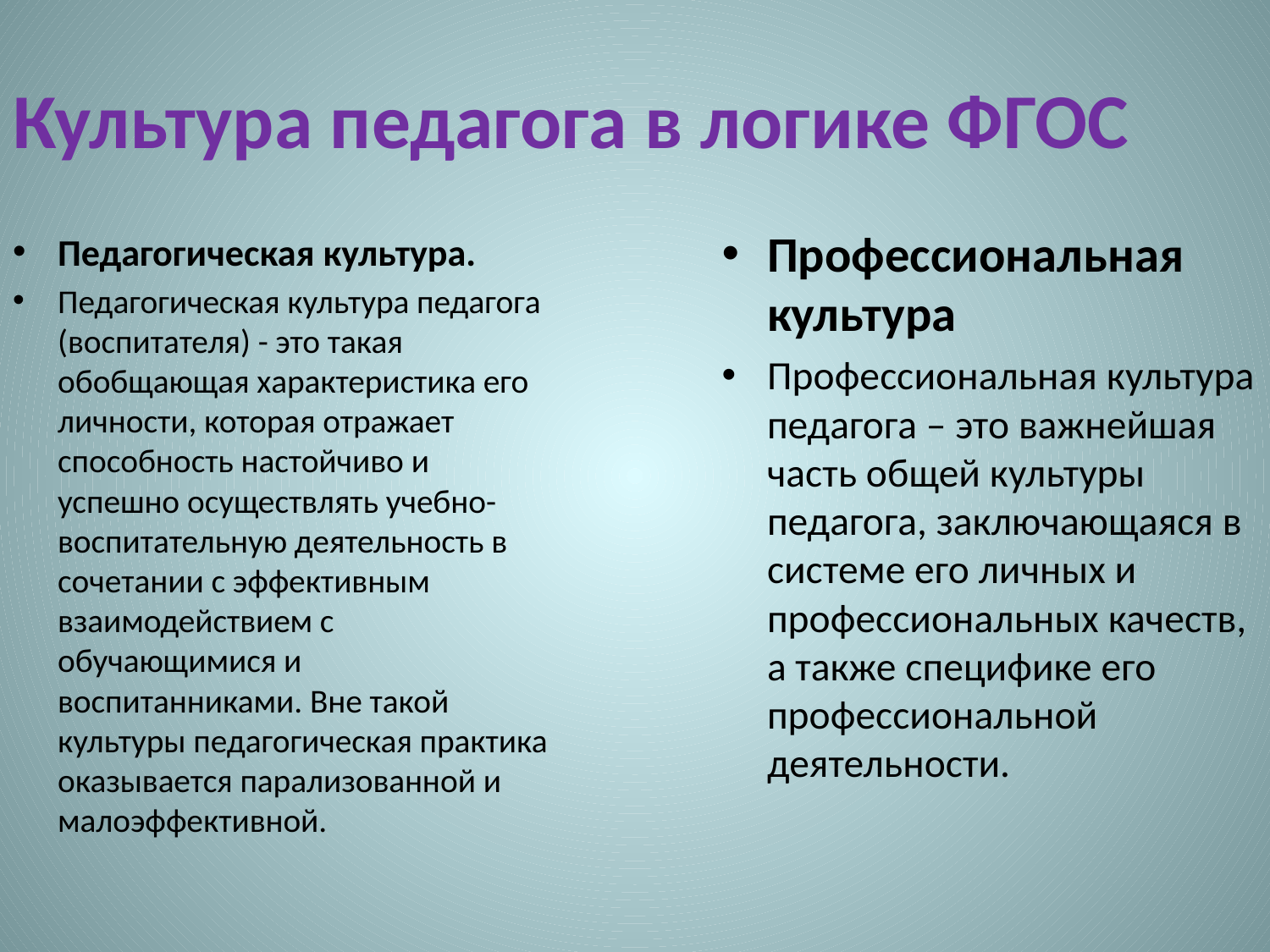

Культура педагога в логике ФГОС
Профессиональная культура
Профессиональная культура педагога – это важнейшая часть общей культуры педагога, заключающаяся в системе его личных и профессиональных качеств, а также специфике его профессиональной деятельности.

Педагогическая культура.
Педагогическая культура педагога (воспитателя) - это такая обобщающая характеристика его личности, которая отражает способность настойчиво и успешно осуществлять учебно-воспитательную деятельность в сочетании с эффективным взаимодействием с обучающимися и воспитанниками. Вне такой культуры педагогическая практика оказывается парализованной и малоэффективной.